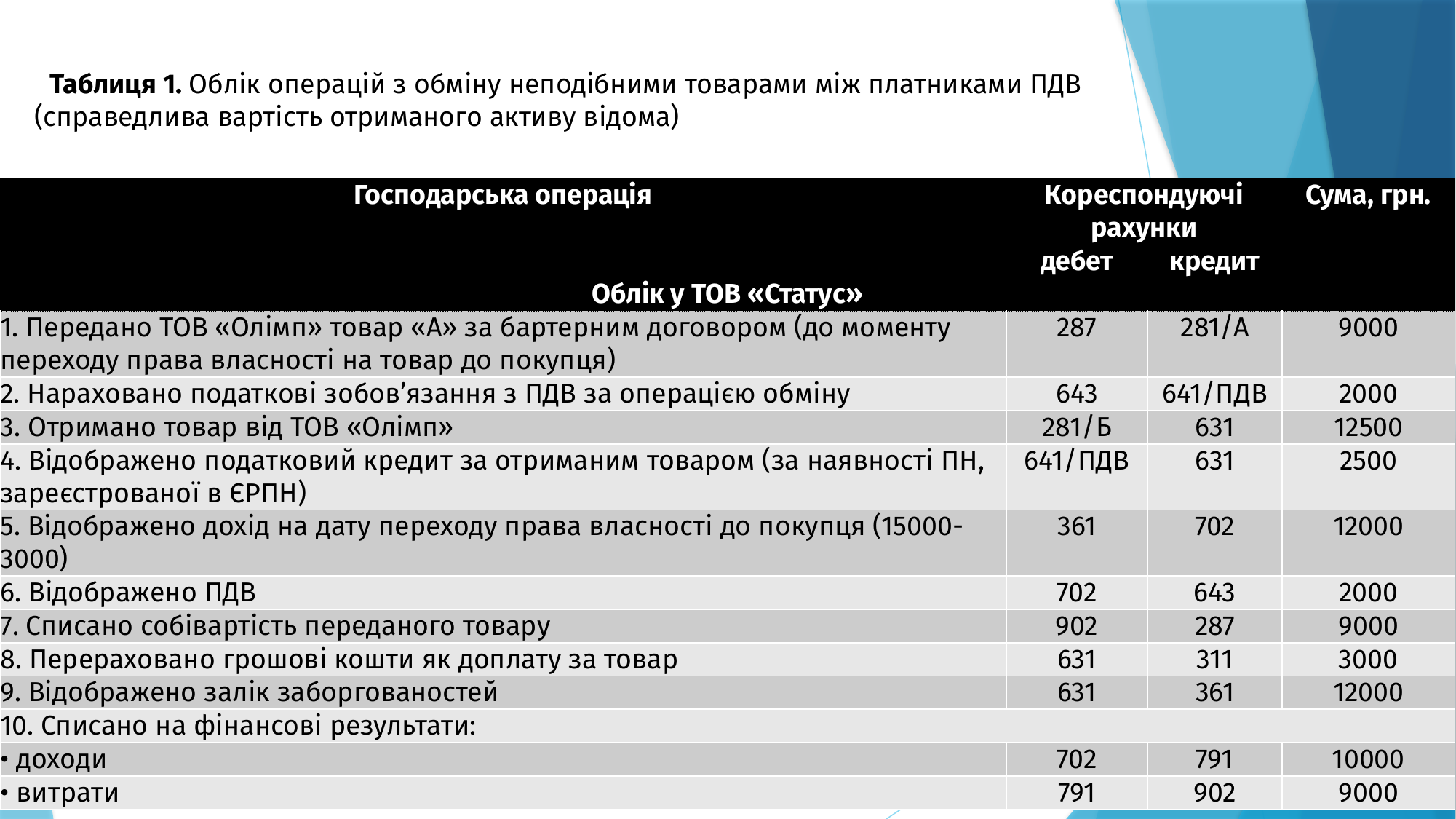

Таблиця 1. Облік операцій з обміну неподібними товарами між платниками ПДВ (справедлива вартість отриманого активу відома)
| Господарська операція | Кореспондуючі рахунки |  | Сума, грн. |
| --- | --- | --- | --- |
|  | дебет | кредит |  |
| Облік у ТОВ «Статус» |  |  |  |
| 1. Передано ТОВ «Олімп» товар «А» за бартерним договором (до моменту переходу права власності на товар до покупця) | 287 | 281/А | 9000 |
| 2. Нараховано податкові зобов’язання з ПДВ за операцією обміну | 643 | 641/ПДВ | 2000 |
| 3. Отримано товар від ТОВ «Олімп» | 281/Б | 631 | 12500 |
| 4. Відображено податковий кредит за отриманим товаром (за наявності ПН, зареєстрованої в ЄРПН) | 641/ПДВ | 631 | 2500 |
| 5. Відображено дохід на дату переходу права власності до покупця (15000-3000) | 361 | 702 | 12000 |
| 6. Відображено ПДВ | 702 | 643 | 2000 |
| 7. Списано собівартість переданого товару | 902 | 287 | 9000 |
| 8. Перераховано грошові кошти як доплату за товар | 631 | 311 | 3000 |
| 9. Відображено залік заборгованостей | 631 | 361 | 12000 |
| 10. Списано на фінансові результати: |  |  |  |
| • доходи | 702 | 791 | 10000 |
| • витрати | 791 | 902 | 9000 |